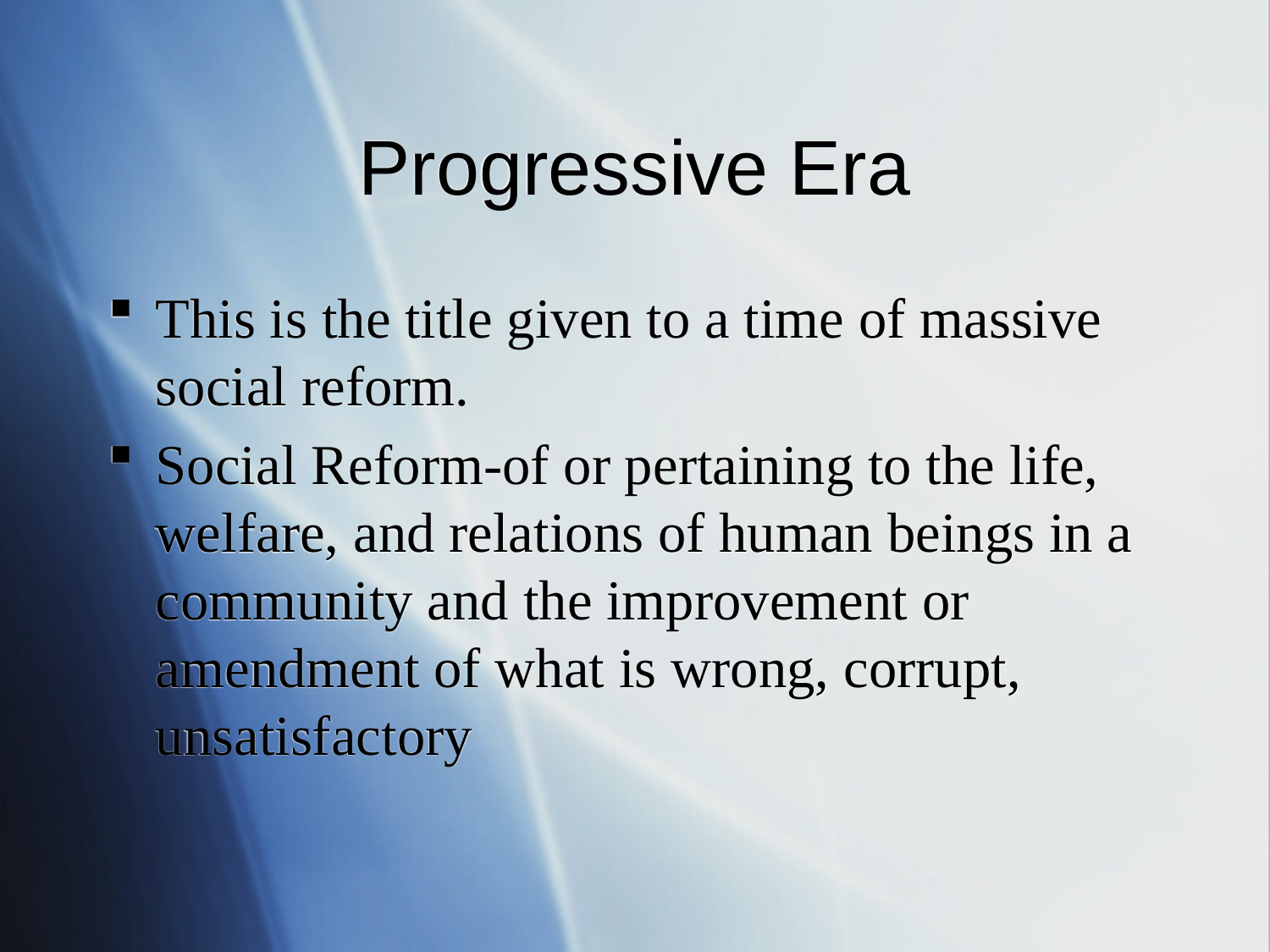

# Progressive Era
This is the title given to a time of massive social reform.
Social Reform-of or pertaining to the life, welfare, and relations of human beings in a community and the improvement or amendment of what is wrong, corrupt, unsatisfactory